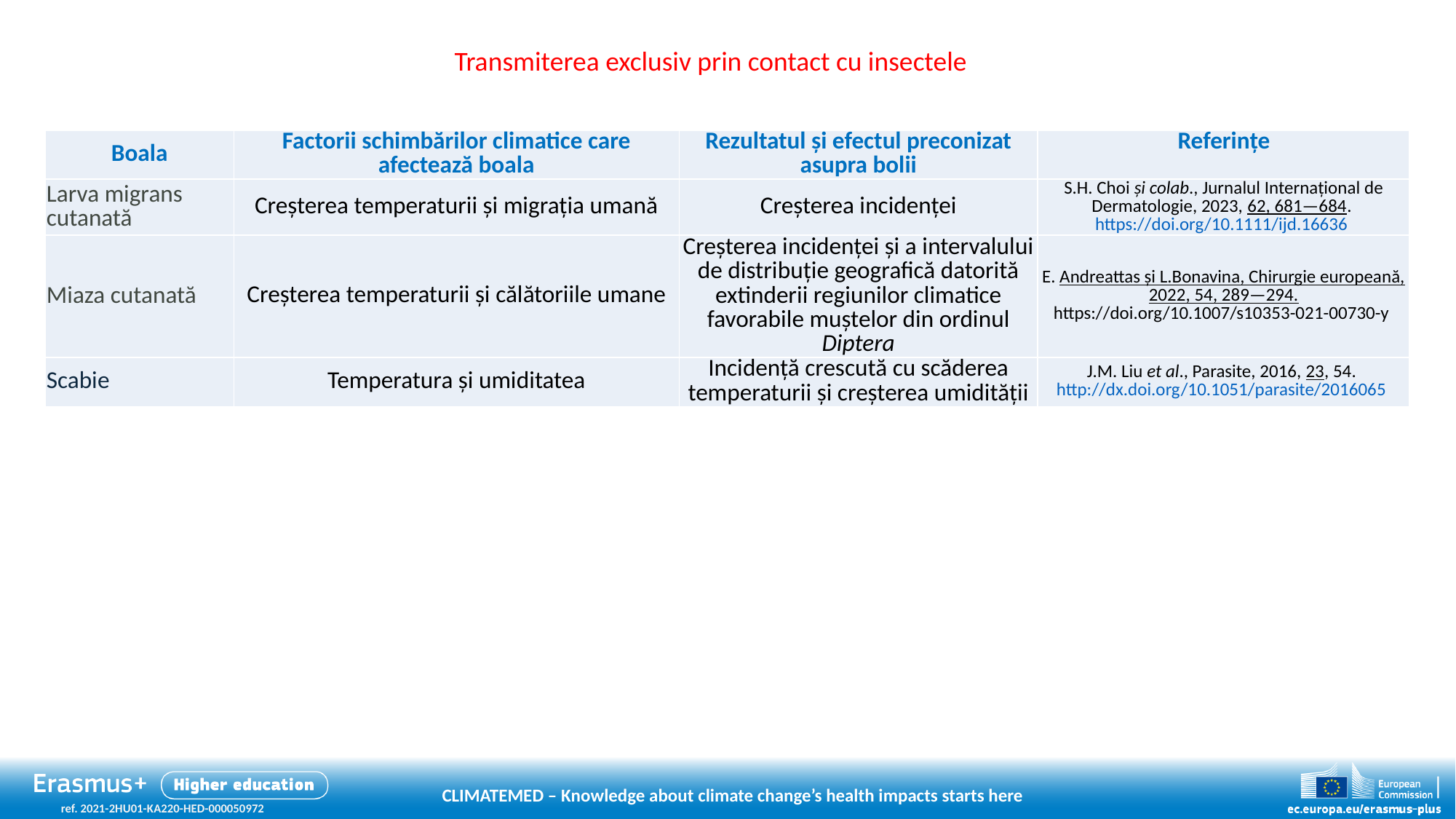

Transmiterea exclusiv prin contact cu insectele
| Boala | Factorii schimbărilor climatice care afectează boala | Rezultatul și efectul preconizat asupra bolii | Referinţe |
| --- | --- | --- | --- |
| Larva migrans cutanată | Creșterea temperaturii și migrația umană | Creșterea incidenței | S.H. Choi și colab., Jurnalul Internațional de Dermatologie, 2023, 62, 681—684. https://doi.org/10.1111/ijd.16636 |
| Miaza cutanată | Creșterea temperaturii și călătoriile umane | Creșterea incidenței și a intervalului de distribuție geografică datorită extinderii regiunilor climatice favorabile muștelor din ordinul Diptera | E. Andreattas și L.Bonavina, Chirurgie europeană, 2022, 54, 289—294. https://doi.org/10.1007/s10353-021-00730-y |
| Scabie | Temperatura și umiditatea | Incidență crescută cu scăderea temperaturii și creșterea umidității | J.M. Liu et al., Parasite, 2016, 23, 54. http://dx.doi.org/10.1051/parasite/2016065 |